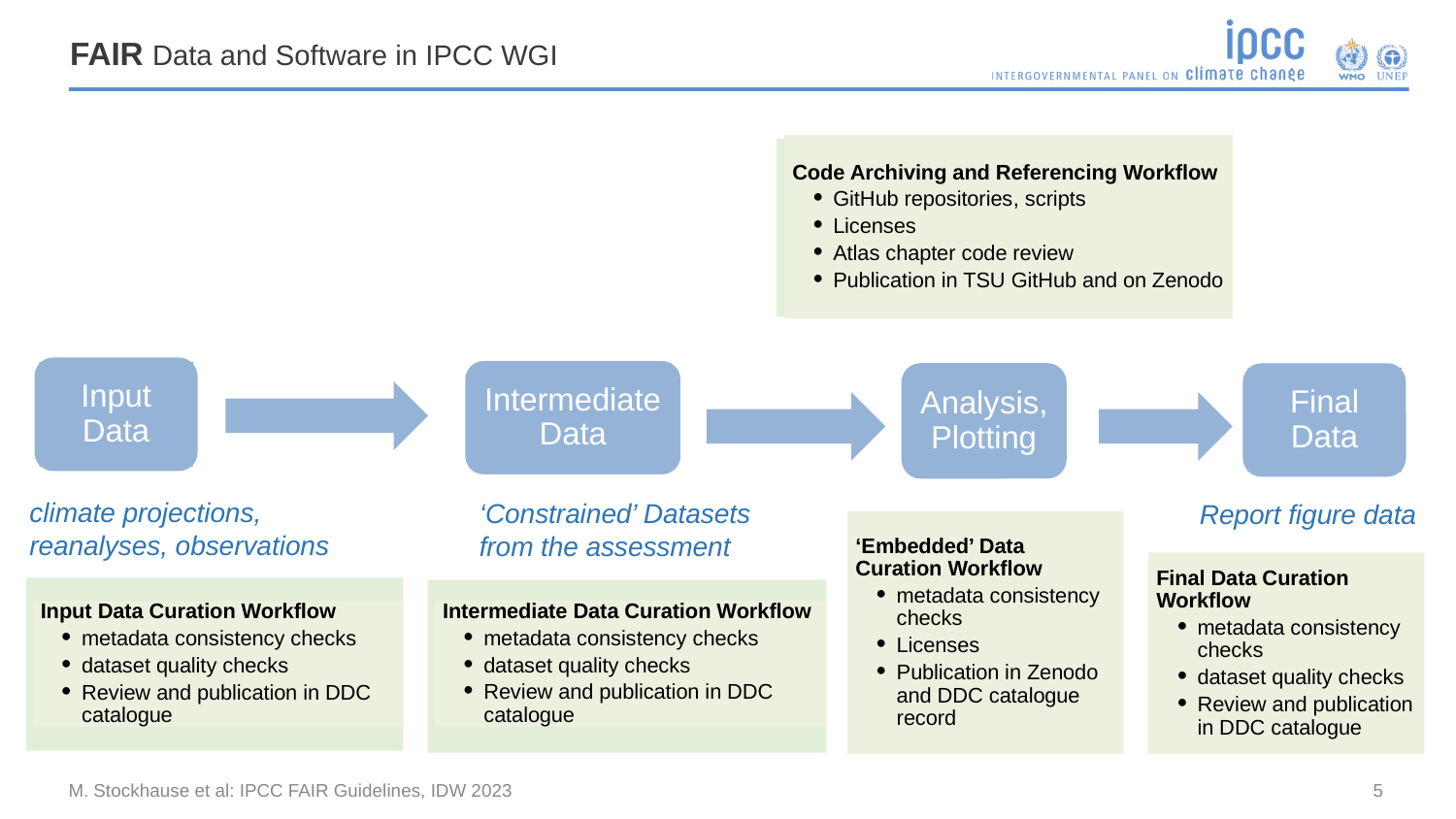

FAIR Data and Software in IPCC WGI

Code Archiving and Referencing Workflow
GitHub repositories, scripts
Licenses
Atlas chapter code review
Publication in TSU GitHub and on Zenodo

Input Data

Intermediate Data
‘Constrained’ Datasets from the assessment

Intermediate Data Curation Workflow
metadata consistency checks
dataset quality checks
Review and publication in DDC catalogue

Final Data
Analysis, Plotting
climate projections,
reanalyses, observations
Report figure data
‘Embedded’ Data Curation Workflow
metadata consistency checks
Licenses
Publication in Zenodo and DDC catalogue record
Final Data Curation Workflow
metadata consistency checks
dataset quality checks
Review and publication in DDC catalogue

Input Data Curation Workflow
metadata consistency checks
dataset quality checks
Review and publication in DDC catalogue
M. Stockhause et al: IPCC FAIR Guidelines, IDW 2023
5